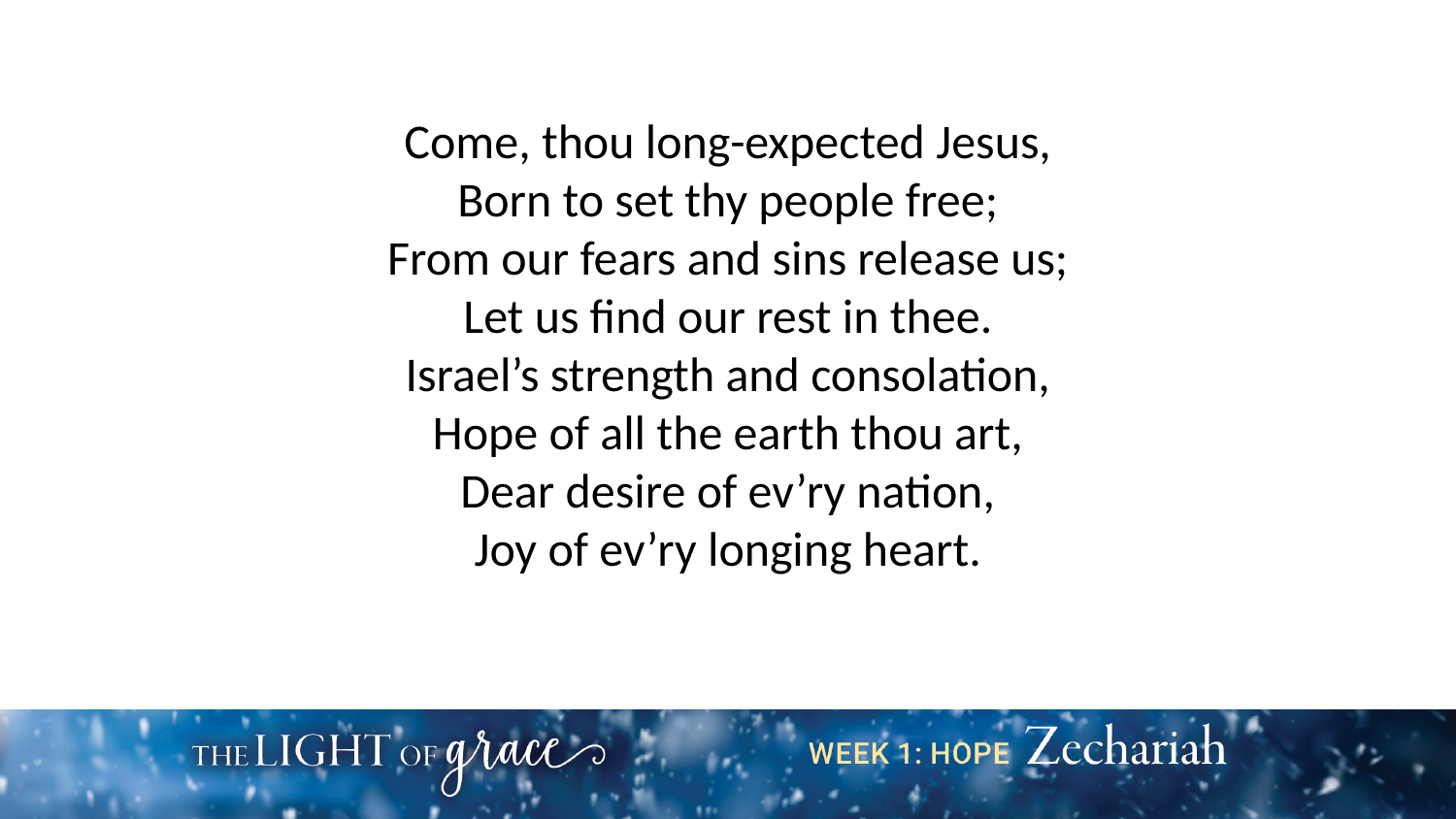

Come, thou long-expected Jesus,
Born to set thy people free;
From our fears and sins release us;
Let us find our rest in thee.
Israel’s strength and consolation,
Hope of all the earth thou art,
Dear desire of ev’ry nation,
Joy of ev’ry longing heart.